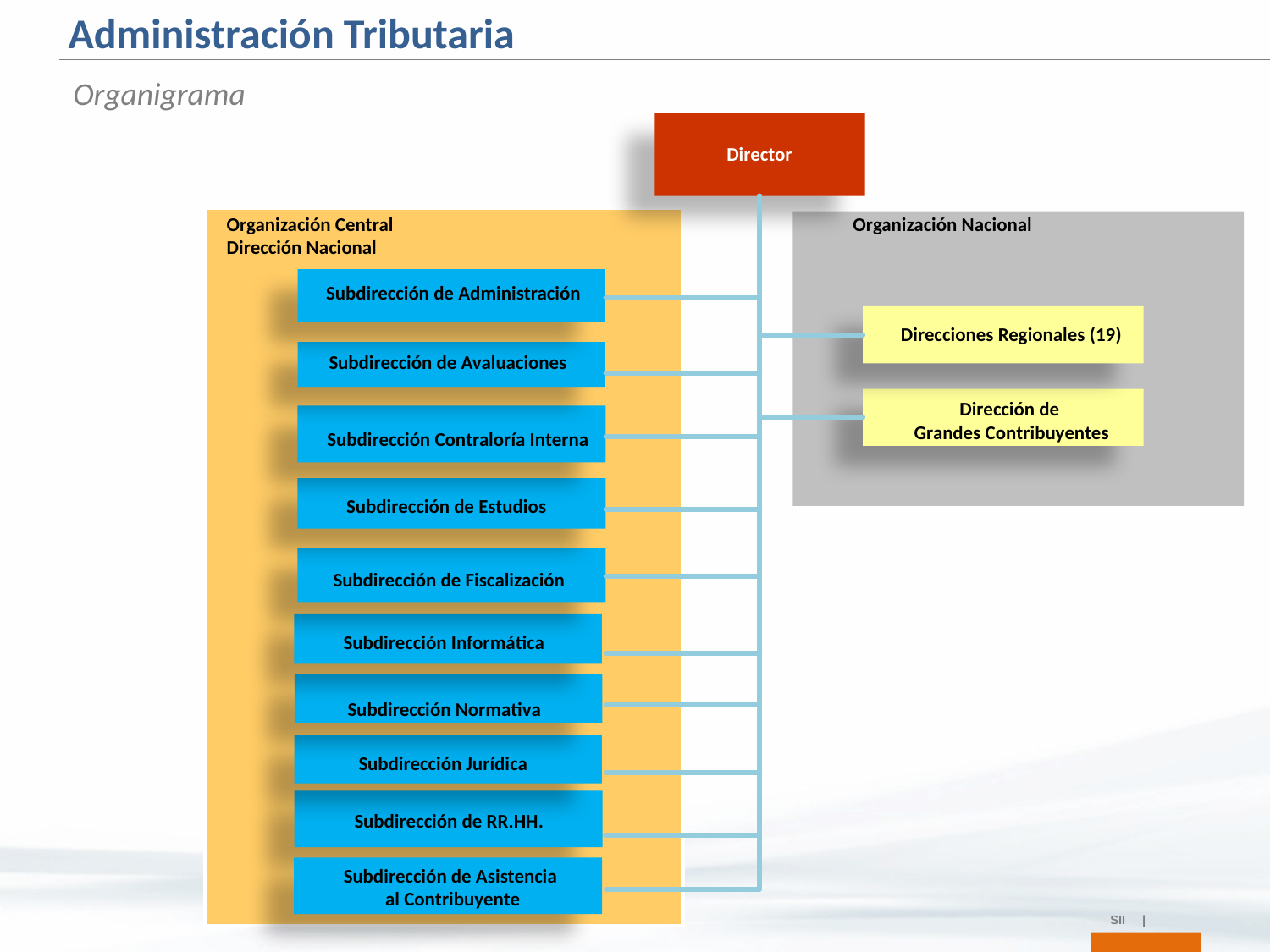

Administración Tributaria
Organigrama

Director

Organización Central
Dirección Nacional
Organización Nacional

Subdirección de Administración

Direcciones Regionales (19)

Subdirección de Avaluaciones

Dirección de
Grandes Contribuyentes

Subdirección Contraloría Interna

Subdirección de Estudios

Subdirección de Fiscalización

Subdirección Informática

Subdirección Normativa

Subdirección Jurídica

Subdirección de RR.HH.

Subdirección de Asistencia
al Contribuyente
SII     |